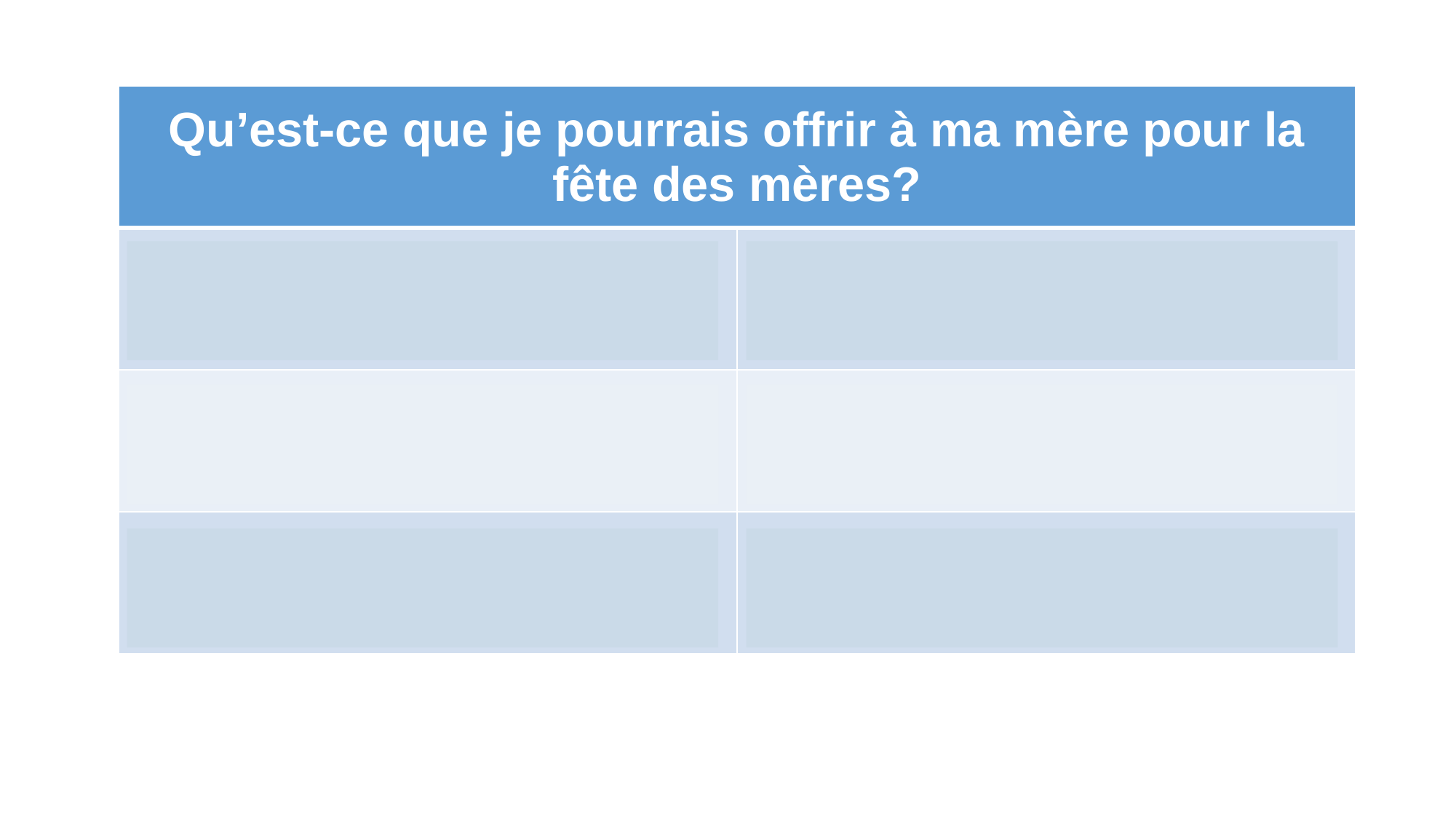

| Qu’est-ce que je pourrais offrir à ma mère pour la fête des mères? |  |
| --- | --- |
| 1. Tu pourrais lui offrir un bouquet de fleurs. (6pts) | 4. Offre-lui une carte de vœux. (3pts) |
| 2. Tu pourrais lui offrir une boîte de chocolats. (5pts) | 5. Offre-lui un gâteau. (2pts) |
| 3. Tu pourrais lui offrir un chèque-cadeau. (4pts) | 6. Offre-lui un cadeau. (1pt) |